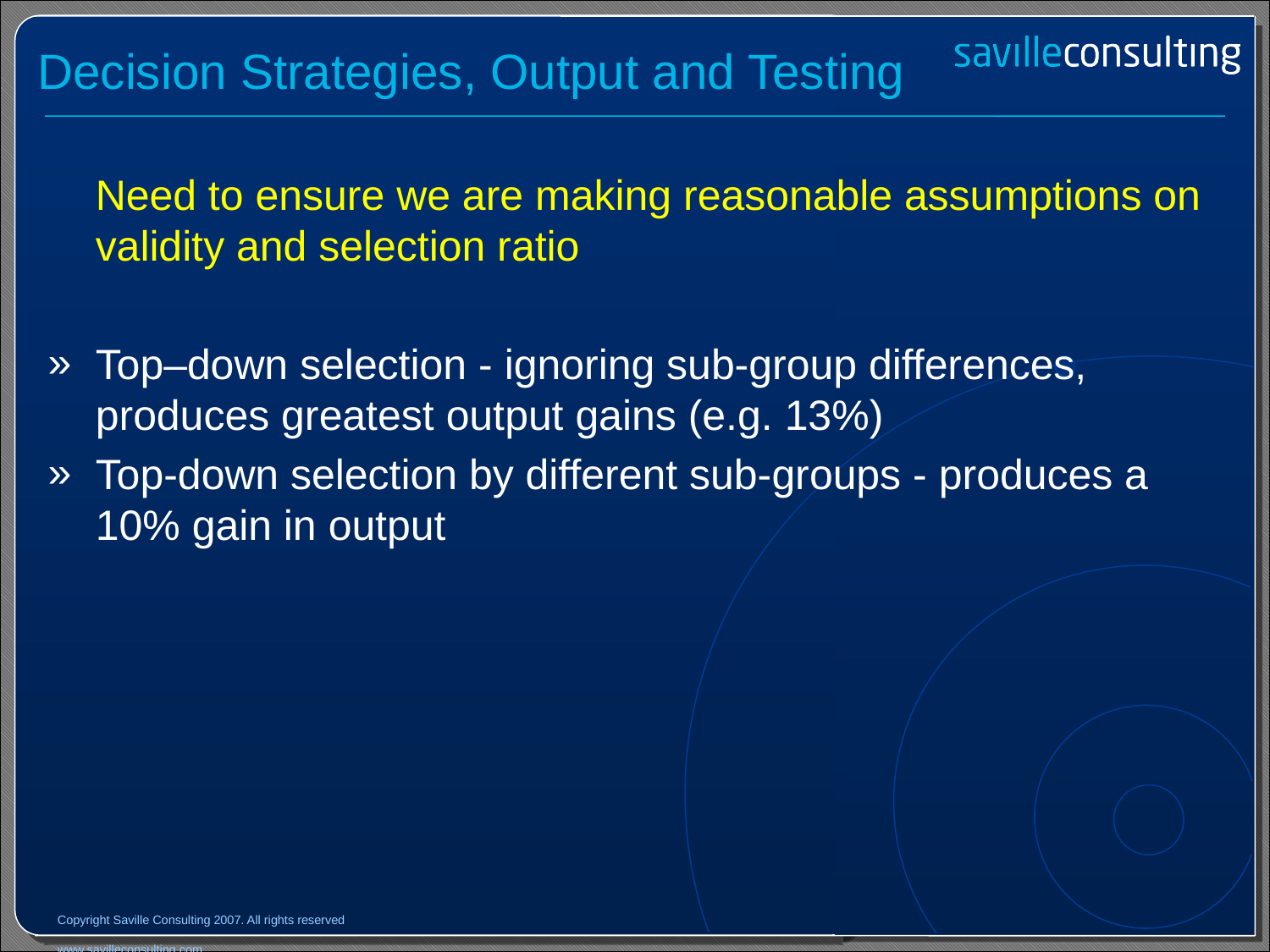

# Decision Strategies, Output and Testing
 	Need to ensure we are making reasonable assumptions on validity and selection ratio

Top–down selection - ignoring sub-group differences, produces greatest output gains (e.g. 13%)
Top-down selection by different sub-groups - produces a 10% gain in output